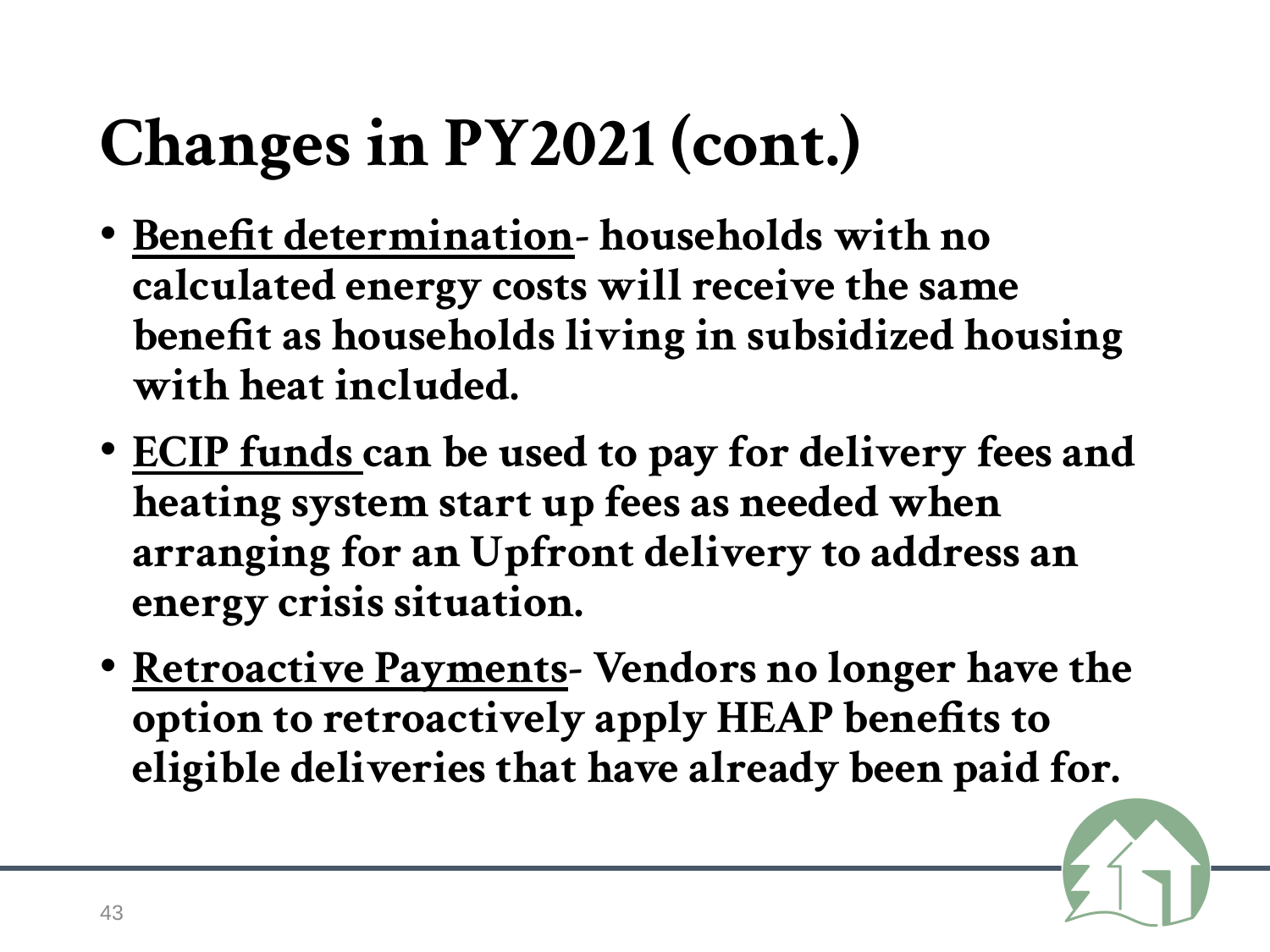

# Changes in PY2021 (cont.)
Benefit determination- households with no calculated energy costs will receive the same benefit as households living in subsidized housing with heat included.
ECIP funds can be used to pay for delivery fees and heating system start up fees as needed when arranging for an Upfront delivery to address an energy crisis situation.
Retroactive Payments- Vendors no longer have the option to retroactively apply HEAP benefits to eligible deliveries that have already been paid for.

43